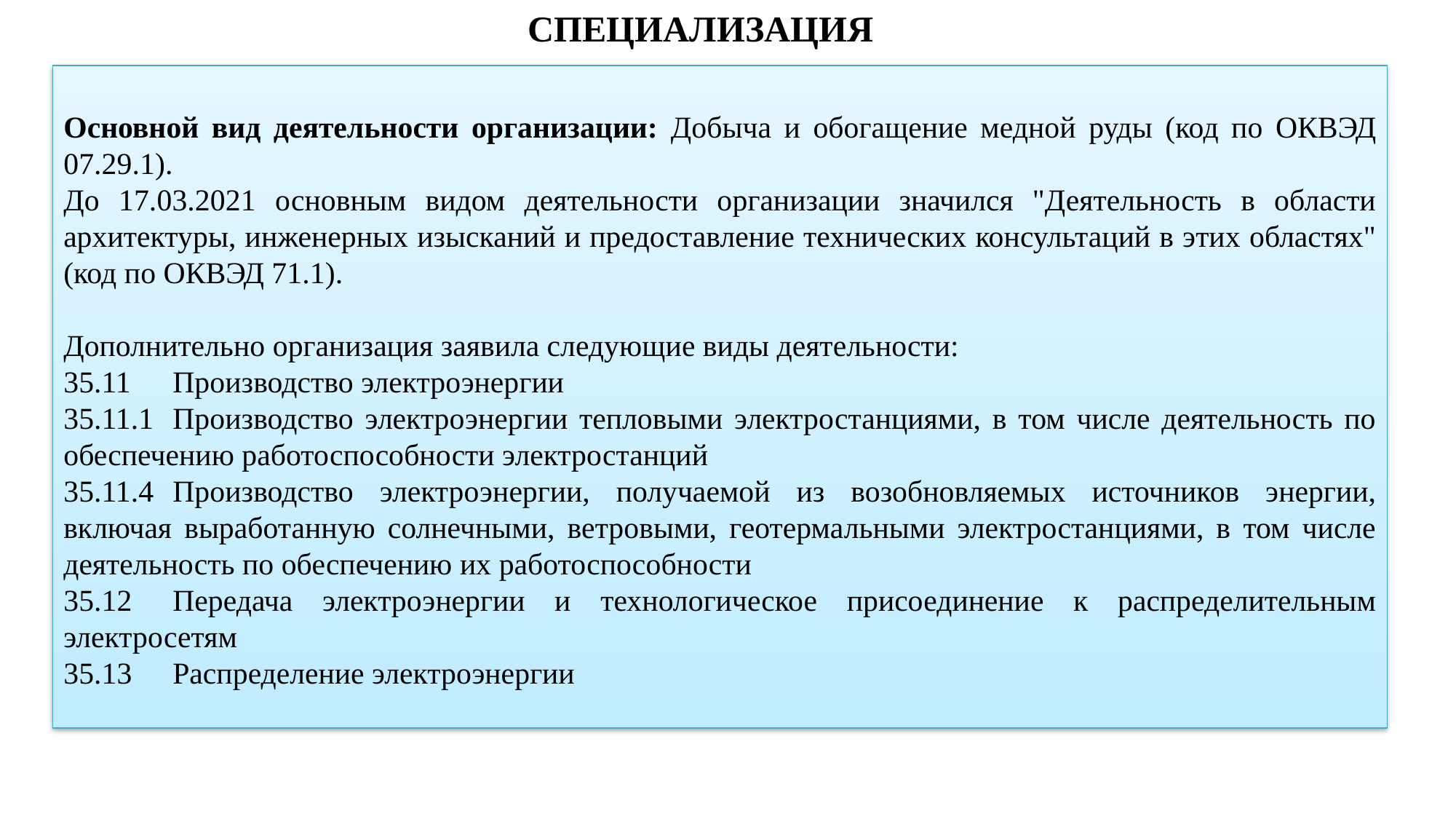

СПЕЦИАЛИЗАЦИЯ

Основной вид деятельности организации: Добыча и обогащение медной руды (код по ОКВЭД 07.29.1).
До 17.03.2021 основным видом деятельности организации значился "Деятельность в области архитектуры, инженерных изысканий и предоставление технических консультаций в этих областях" (код по ОКВЭД 71.1).

Дополнительно организация заявила следующие виды деятельности:
35.11	Производство электроэнергии
35.11.1	Производство электроэнергии тепловыми электростанциями, в том числе деятельность по обеспечению работоспособности электростанций
35.11.4	Производство электроэнергии, получаемой из возобновляемых источников энергии, включая выработанную солнечными, ветровыми, геотермальными электростанциями, в том числе деятельность по обеспечению их работоспособности
35.12	Передача электроэнергии и технологическое присоединение к распределительным электросетям
35.13	Распределение электроэнергии